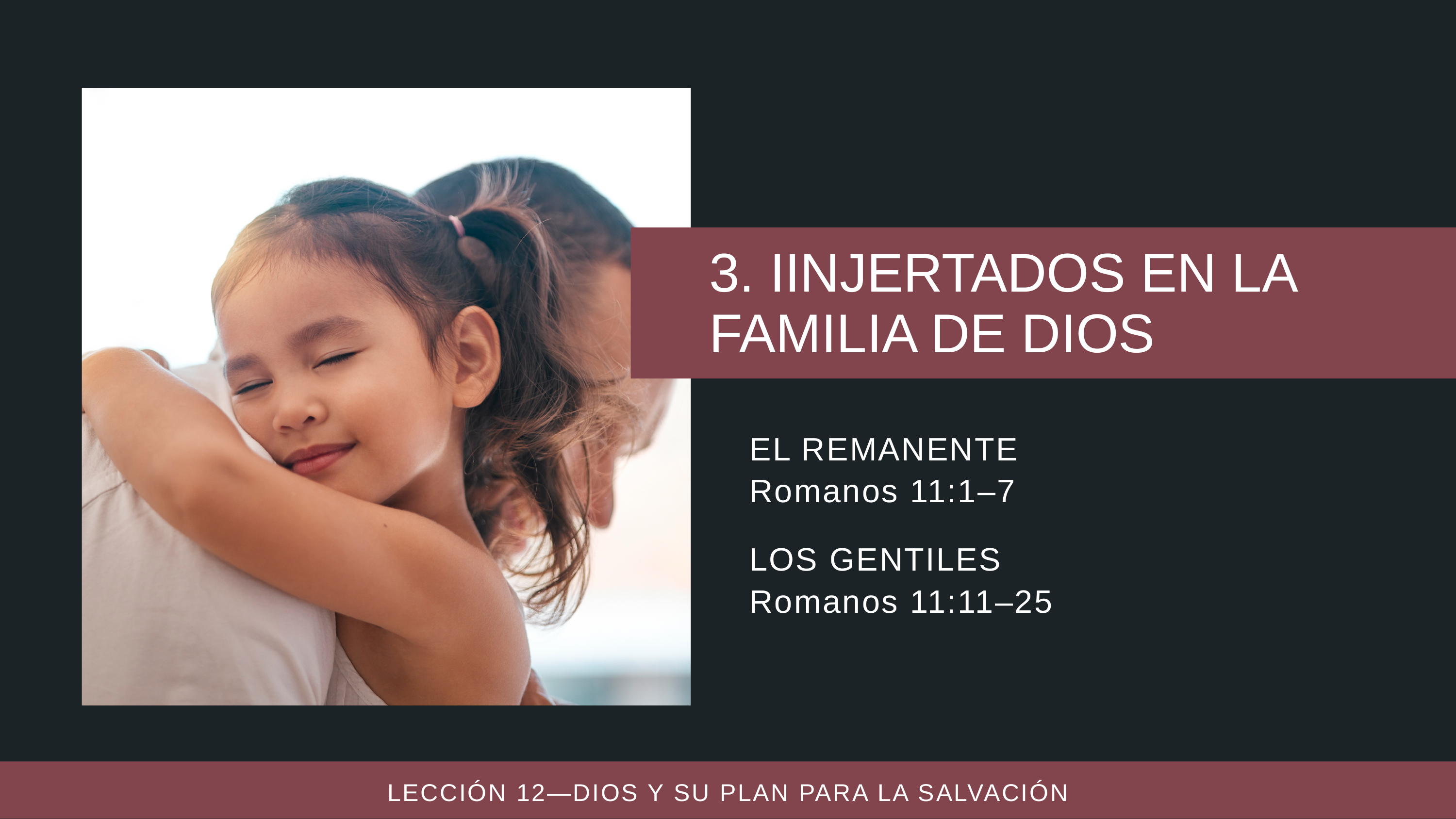

EL REMANENTE
Romanos 11:1–7
LOS GENTILES
Romanos 11:11–25